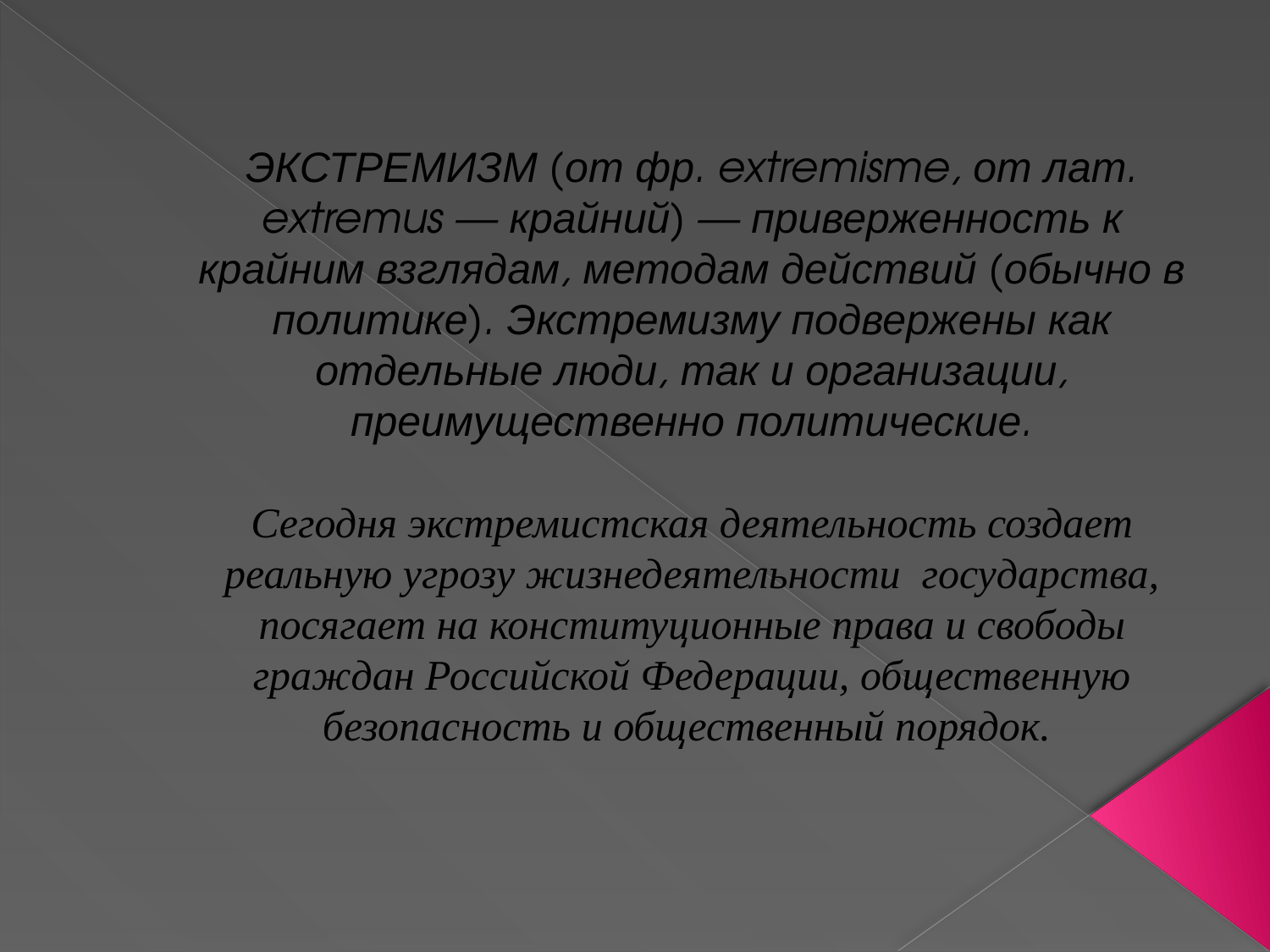

# ЭКСТРЕМИЗМ (от фр. extremisme, от лат. extremus — крайний) — приверженность к крайним взглядам, методам действий (обычно в политике). Экстремизму подвержены как отдельные люди, так и организации, преимущественно политические. Сегодня экстремистская деятельность создает реальную угрозу жизнедеятельности  государства, посягает на конституционные права и свободы граждан Российской Федерации, общественную безопасность и общественный порядок.